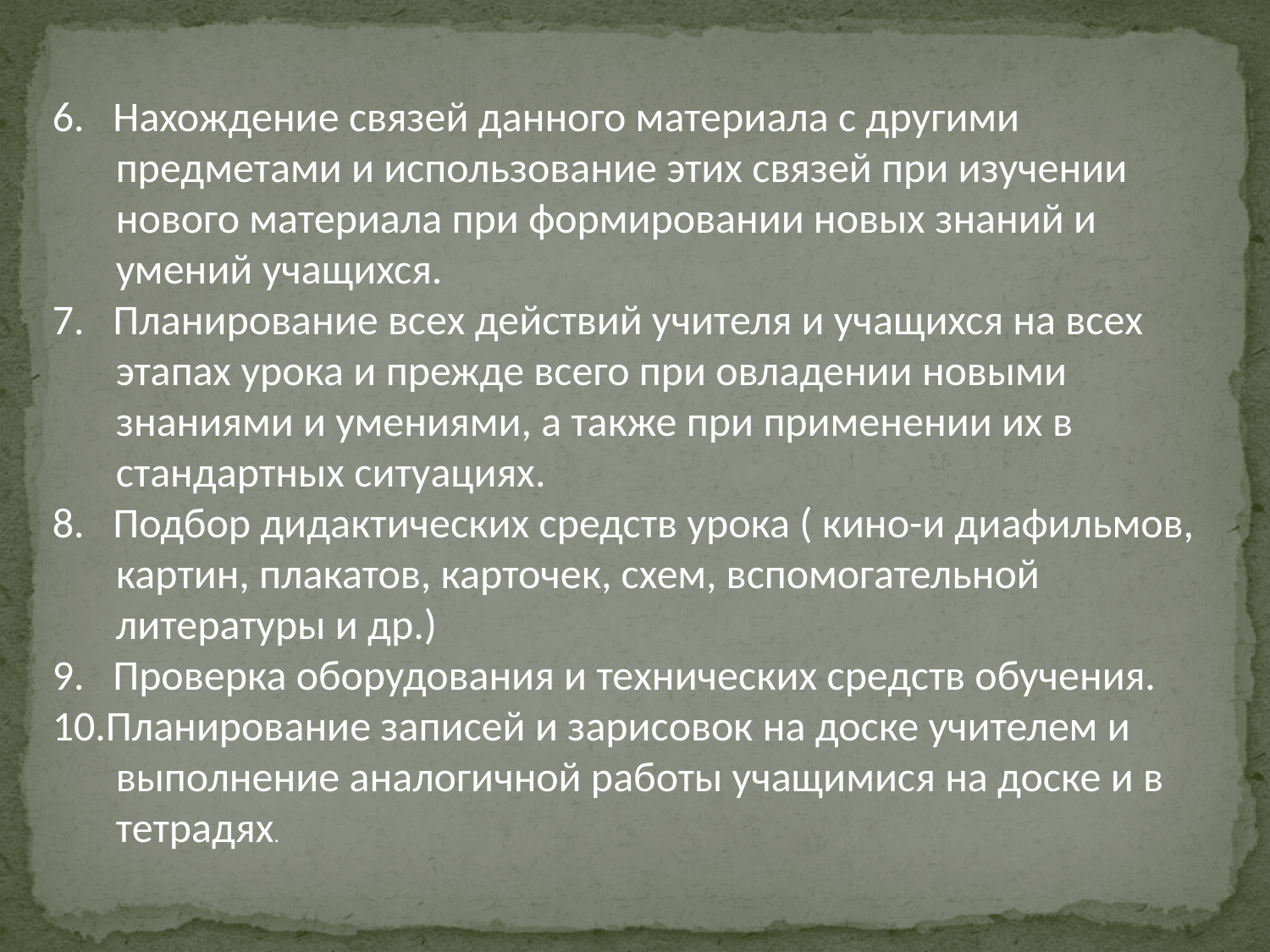

6.   Нахождение связей данного материала с другими предметами и использование этих связей при изучении нового материала при формировании новых знаний и умений учащихся.
7.   Планирование всех действий учителя и учащихся на всех этапах урока и прежде всего при овладении новыми знаниями и умениями, а также при применении их в стандартных ситуациях.
8.   Подбор дидактических средств урока ( кино-и диафильмов, картин, плакатов, карточек, схем, вспомогательной литературы и др.)
9.   Проверка оборудования и технических средств обучения.
10.Планирование записей и зарисовок на доске учителем и выполнение аналогичной работы учащимися на доске и в тетрадях.